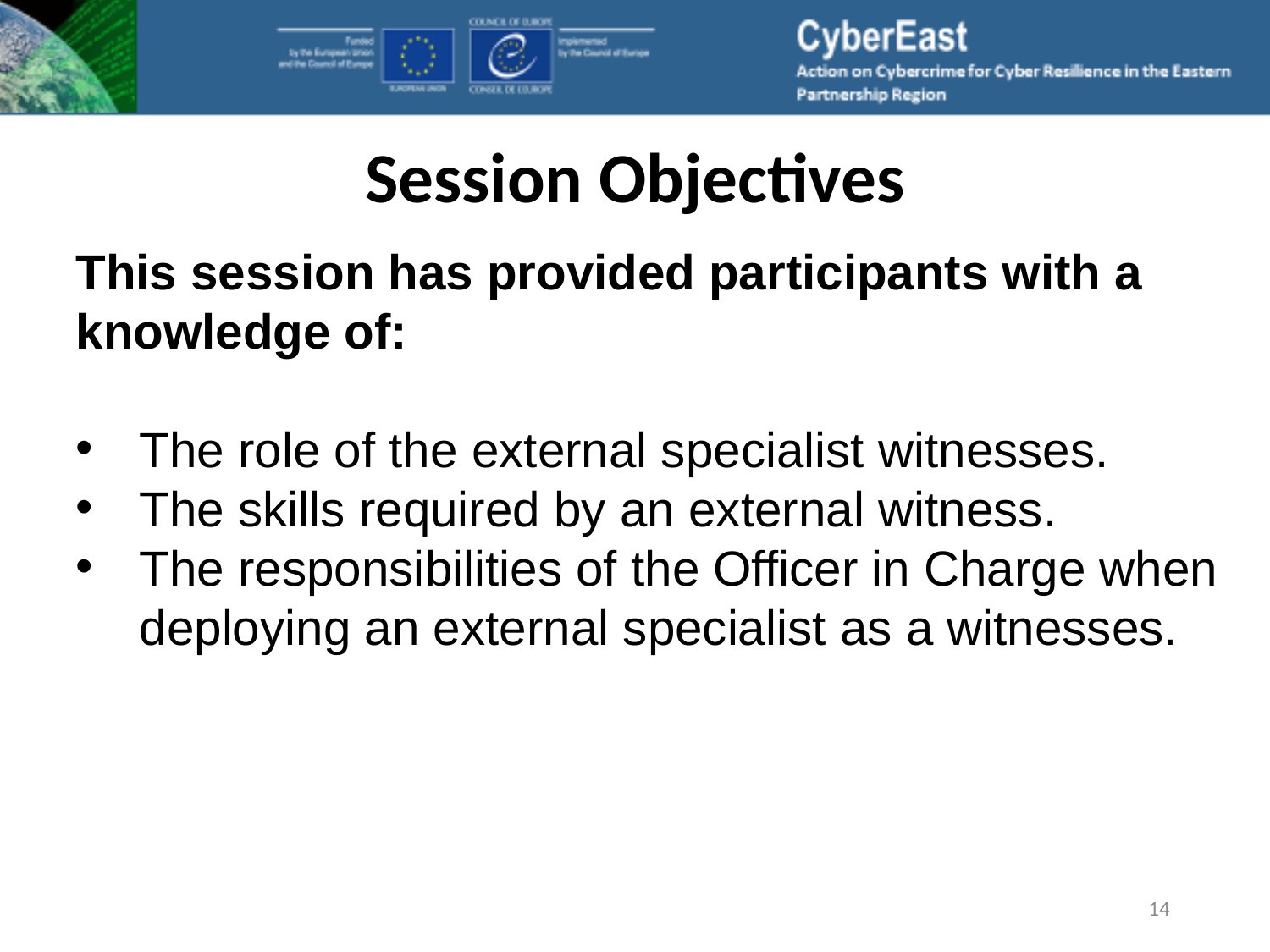

# Session Objectives
This session has provided participants with a knowledge of:

The role of the external specialist witnesses.
The skills required by an external witness.
The responsibilities of the Officer in Charge when deploying an external specialist as a witnesses.

14